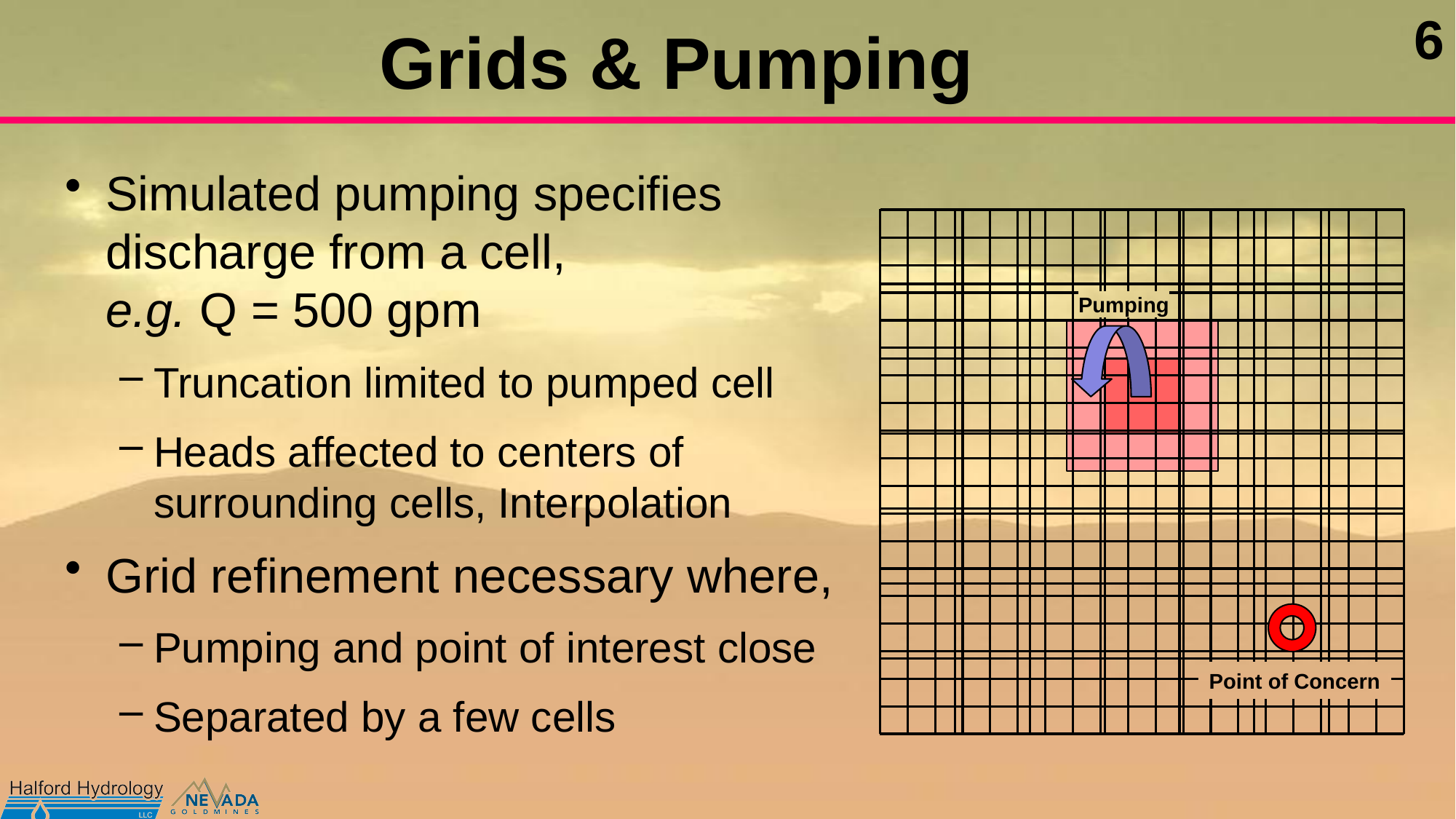

# Grids & Pumping
Simulated pumping specifies discharge from a cell,
e.g. Q = 500 gpm
Truncation limited to pumped cell
Heads affected to centers of surrounding cells, Interpolation
Grid refinement necessary where,
Pumping and point of interest close
Separated by a few cells
Pumping

Point of Concern